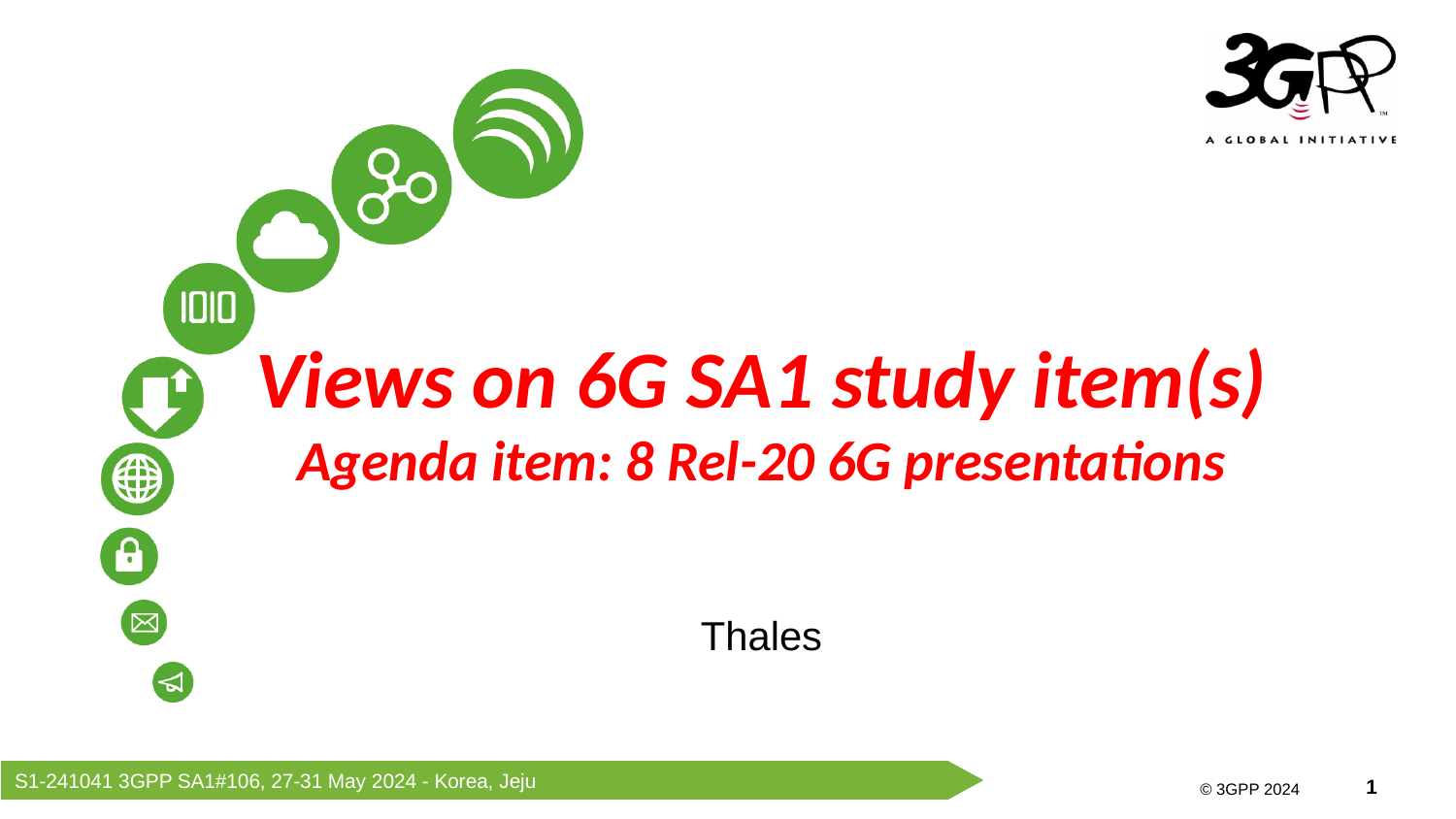

Views on 6G SA1 study item(s)
Agenda item: 8 Rel-20 6G presentations
Thales

S1-241041 3GPP SA1#106, 27-31 May 2024 - Korea, Jeju

© 3GPP 2024